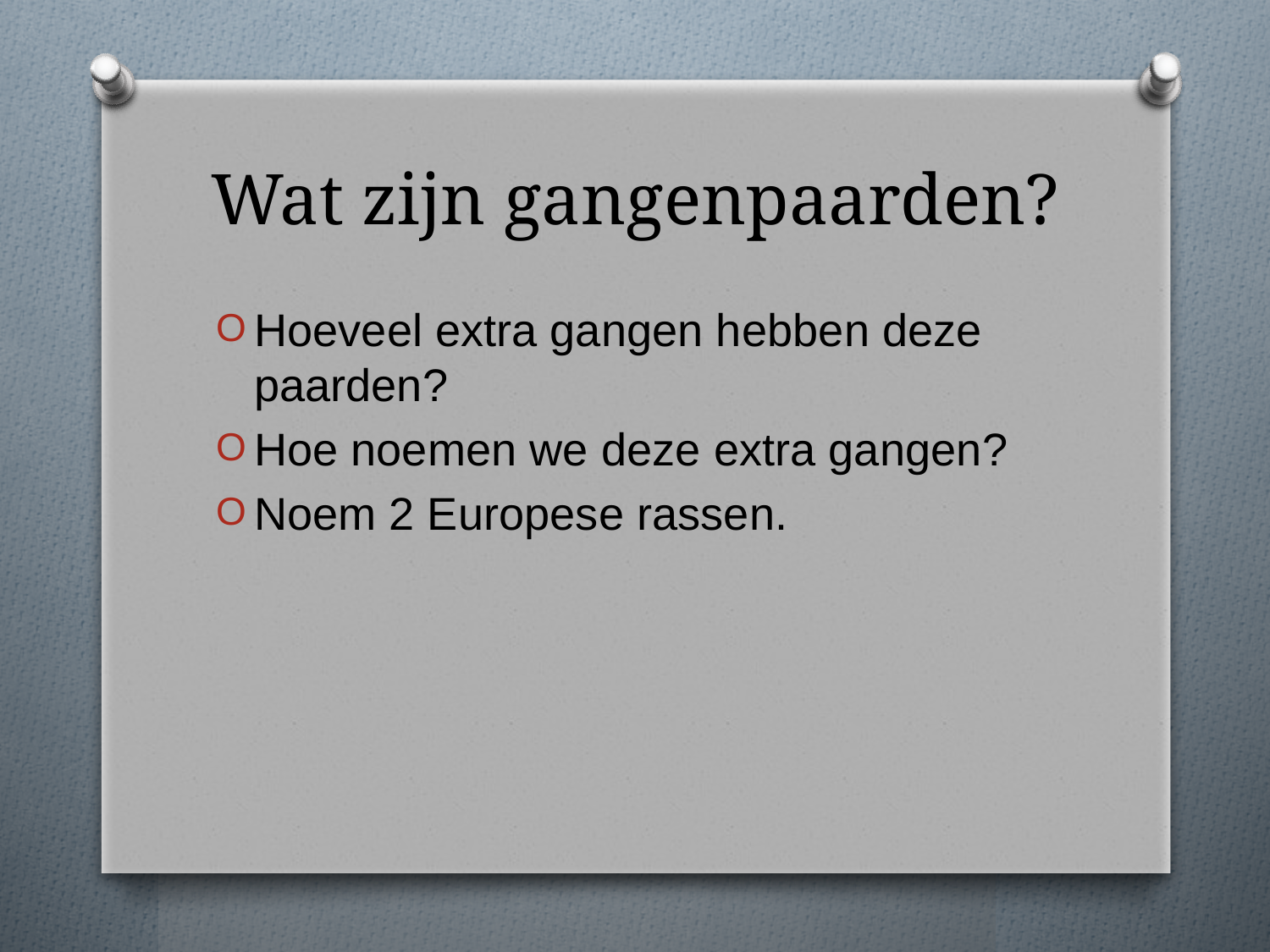

# Wat zijn gangenpaarden?
Hoeveel extra gangen hebben deze paarden?
Hoe noemen we deze extra gangen?
Noem 2 Europese rassen.